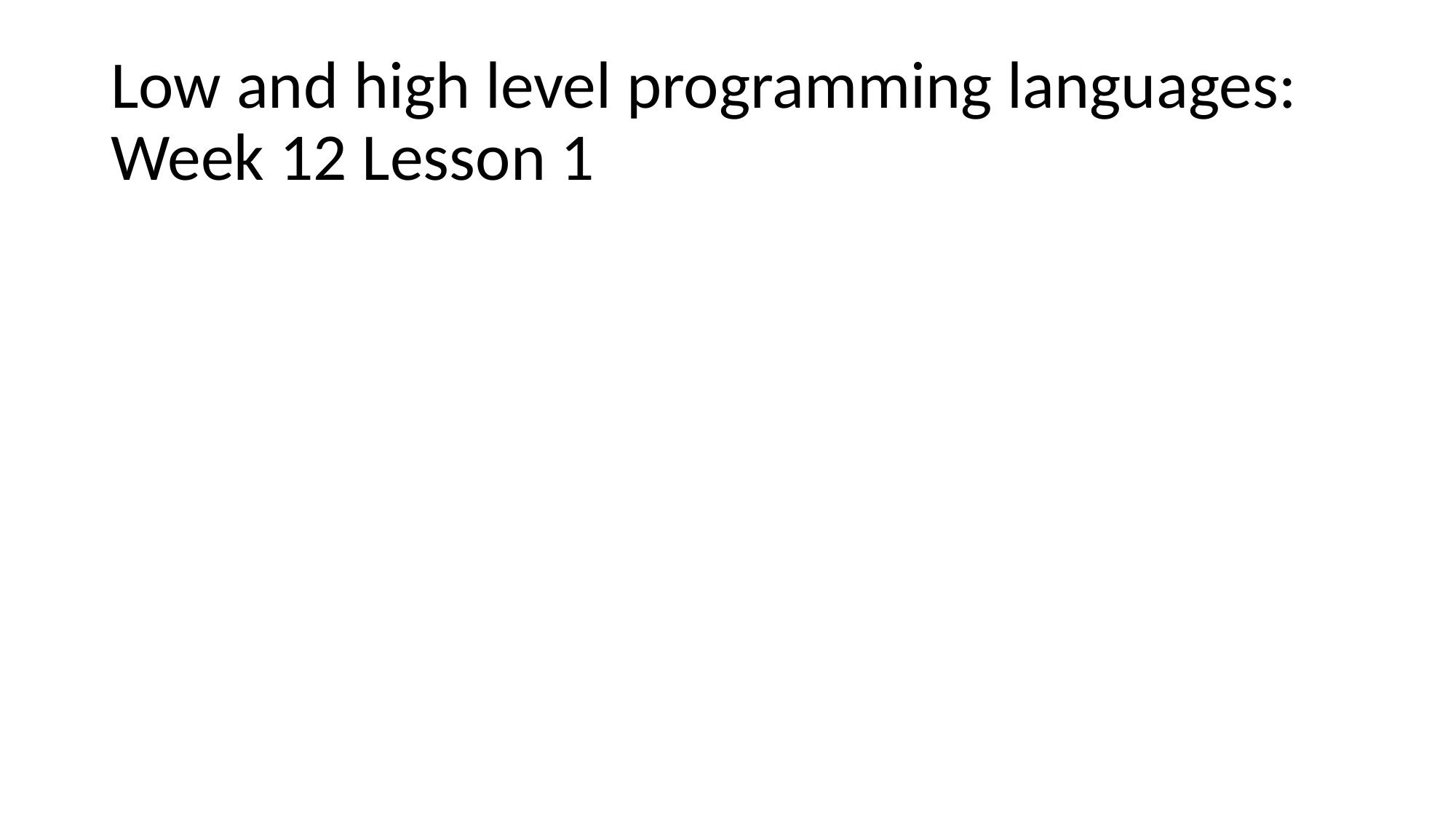

# Low and high level programming languages: Week 12 Lesson 1